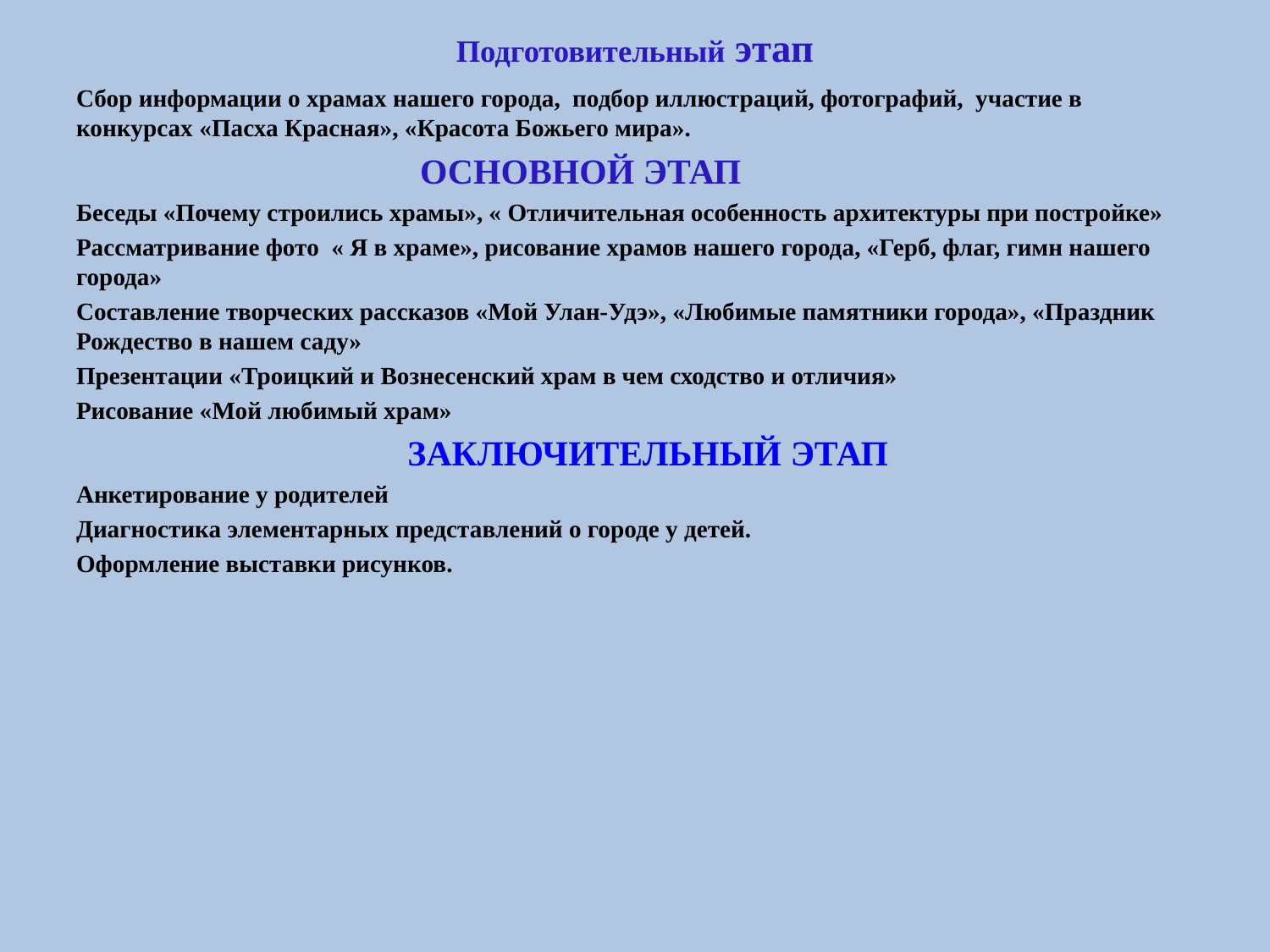

# Подготовительный этап
Сбор информации о храмах нашего города,  подбор иллюстраций, фотографий,  участие в конкурсах «Пасха Красная», «Красота Божьего мира».
                                                        ОСНОВНОЙ ЭТАП
Беседы «Почему строились храмы», « Отличительная особенность архитектуры при постройке»
Рассматривание фото  « Я в храме», рисование храмов нашего города, «Герб, флаг, гимн нашего города»
Составление творческих рассказов «Мой Улан-Удэ», «Любимые памятники города», «Праздник Рождество в нашем саду»
Презентации «Троицкий и Вознесенский храм в чем сходство и отличия»
Рисование «Мой любимый храм»
                                                      ЗАКЛЮЧИТЕЛЬНЫЙ ЭТАП
Анкетирование у родителей
Диагностика элементарных представлений о городе у детей.
Оформление выставки рисунков.